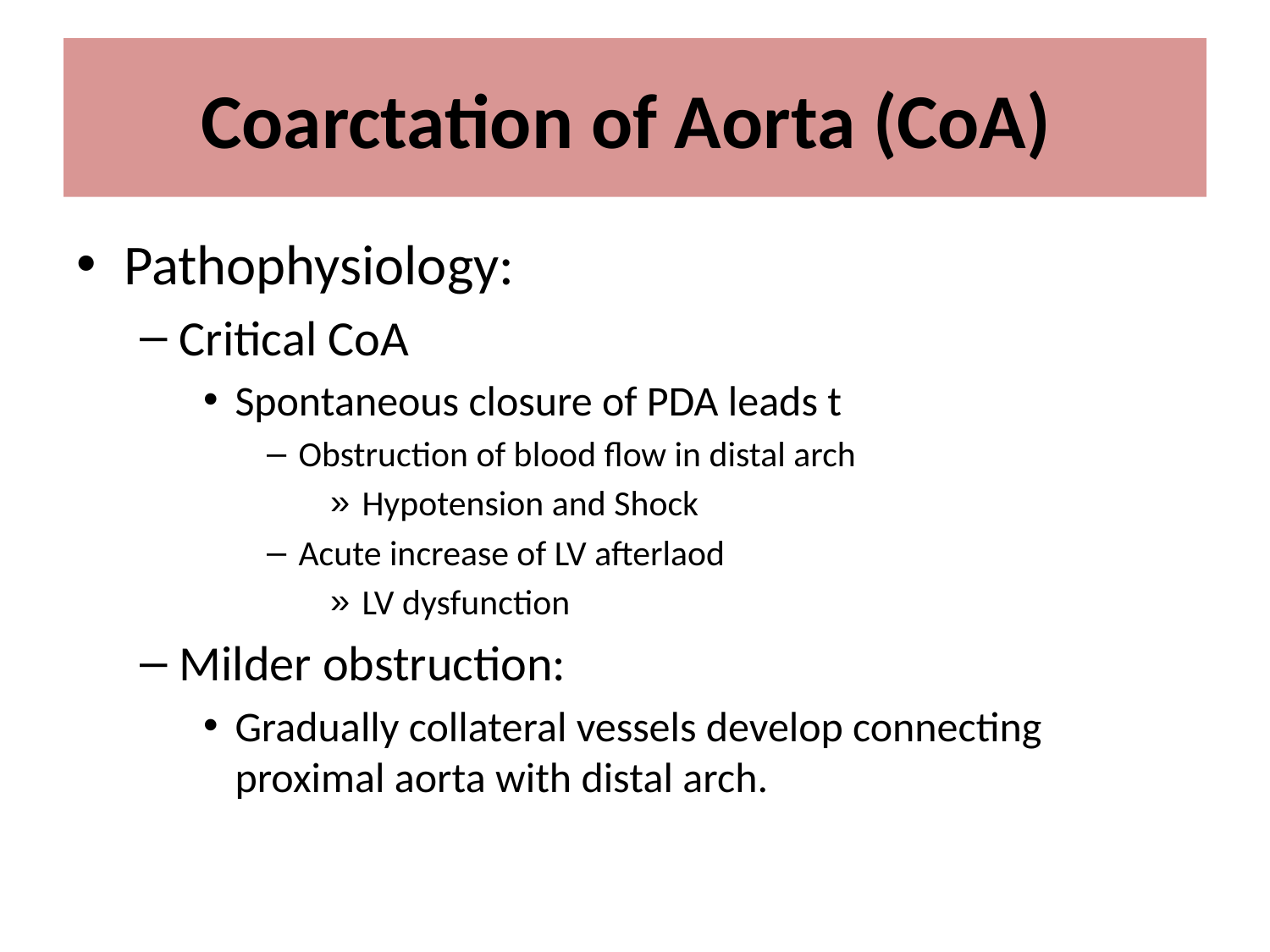

# Coarctation of Aorta (CoA)
Pathophysiology:
Critical CoA
Spontaneous closure of PDA leads t
Obstruction of blood flow in distal arch
Hypotension and Shock
Acute increase of LV afterlaod
LV dysfunction
Milder obstruction:
Gradually collateral vessels develop connecting proximal aorta with distal arch.